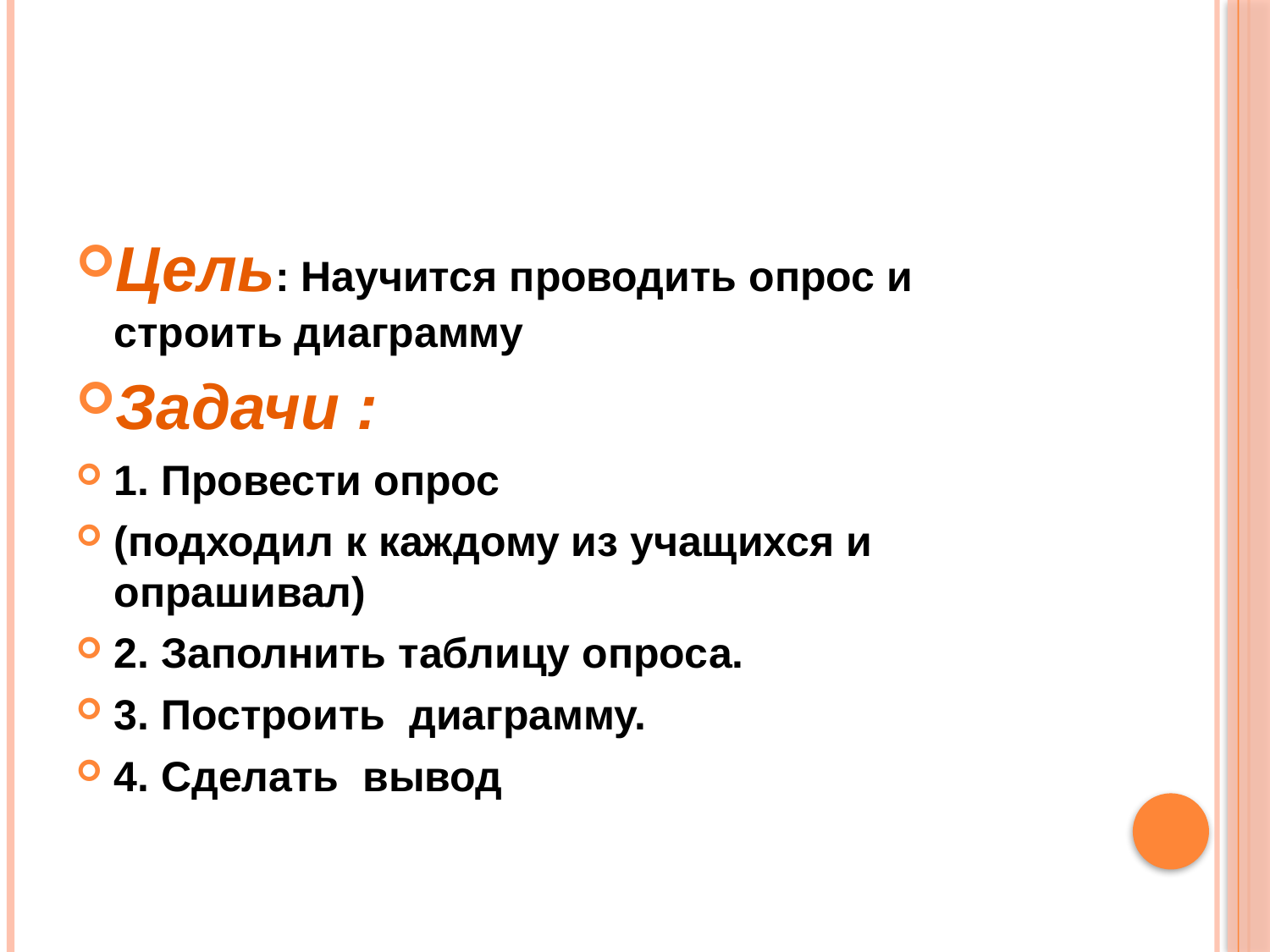

#
Цель: Научится проводить опрос и строить диаграмму
Задачи :
1. Провести опрос
(подходил к каждому из учащихся и опрашивал)
2. Заполнить таблицу опроса.
3. Построить  диаграмму.
4. Сделать  вывод